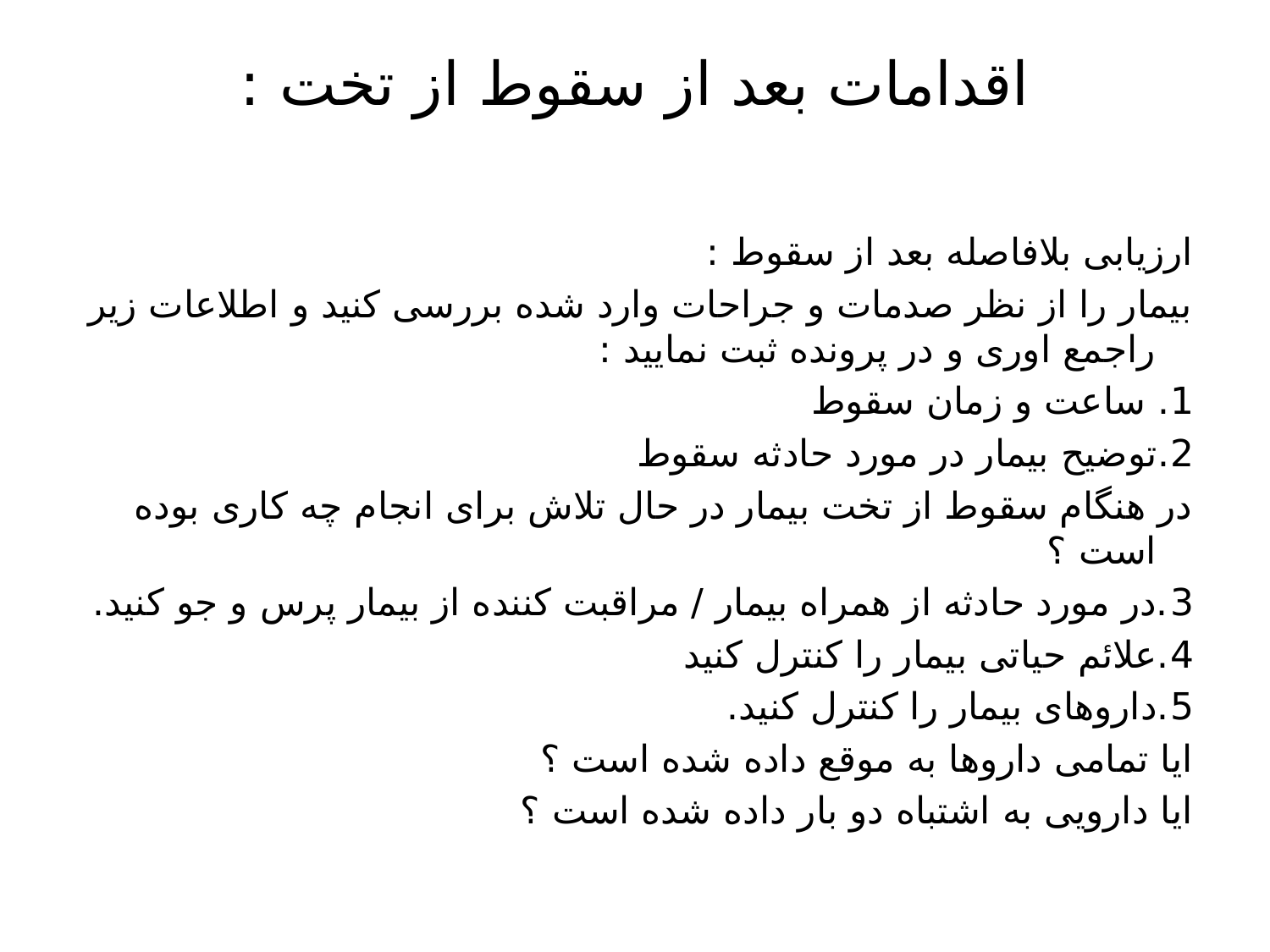

# اقدامات بعد از سقوط از تخت :
ارزیابی بلافاصله بعد از سقوط :
بیمار را از نظر صدمات و جراحات وارد شده بررسی کنید و اطلاعات زیر راجمع اوری و در پرونده ثبت نمایید :
1. ساعت و زمان سقوط
2.توضیح بیمار در مورد حادثه سقوط
در هنگام سقوط از تخت بیمار در حال تلاش برای انجام چه کاری بوده است ؟
3.در مورد حادثه از همراه بیمار / مراقبت کننده از بیمار پرس و جو کنید.
4.علائم حیاتی بیمار را کنترل کنید
5.داروهای بیمار را کنترل کنید.
ایا تمامی داروها به موقع داده شده است ؟
ایا دارویی به اشتباه دو بار داده شده است ؟